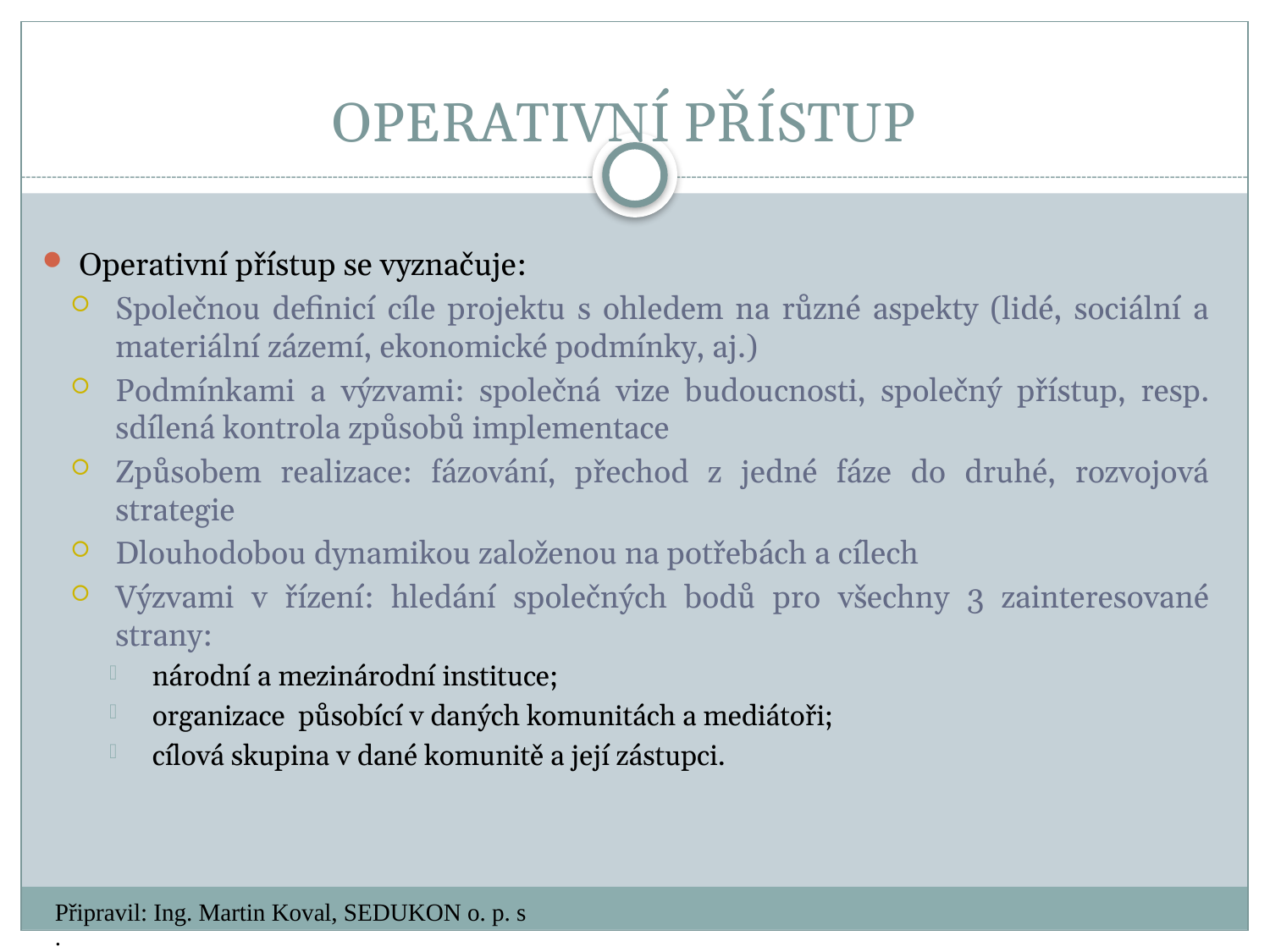

# OPERATIVNÍ PŘÍSTUP
Operativní přístup se vyznačuje:
Společnou definicí cíle projektu s ohledem na různé aspekty (lidé, sociální a materiální zázemí, ekonomické podmínky, aj.)
Podmínkami a výzvami: společná vize budoucnosti, společný přístup, resp. sdílená kontrola způsobů implementace
Způsobem realizace: fázování, přechod z jedné fáze do druhé, rozvojová strategie
Dlouhodobou dynamikou založenou na potřebách a cílech
Výzvami v řízení: hledání společných bodů pro všechny 3 zainteresované strany:
národní a mezinárodní instituce;
organizace  působící v daných komunitách a mediátoři;
cílová skupina v dané komunitě a její zástupci.

Připravil: Ing. Martin Koval, SEDUKON o. p. s.